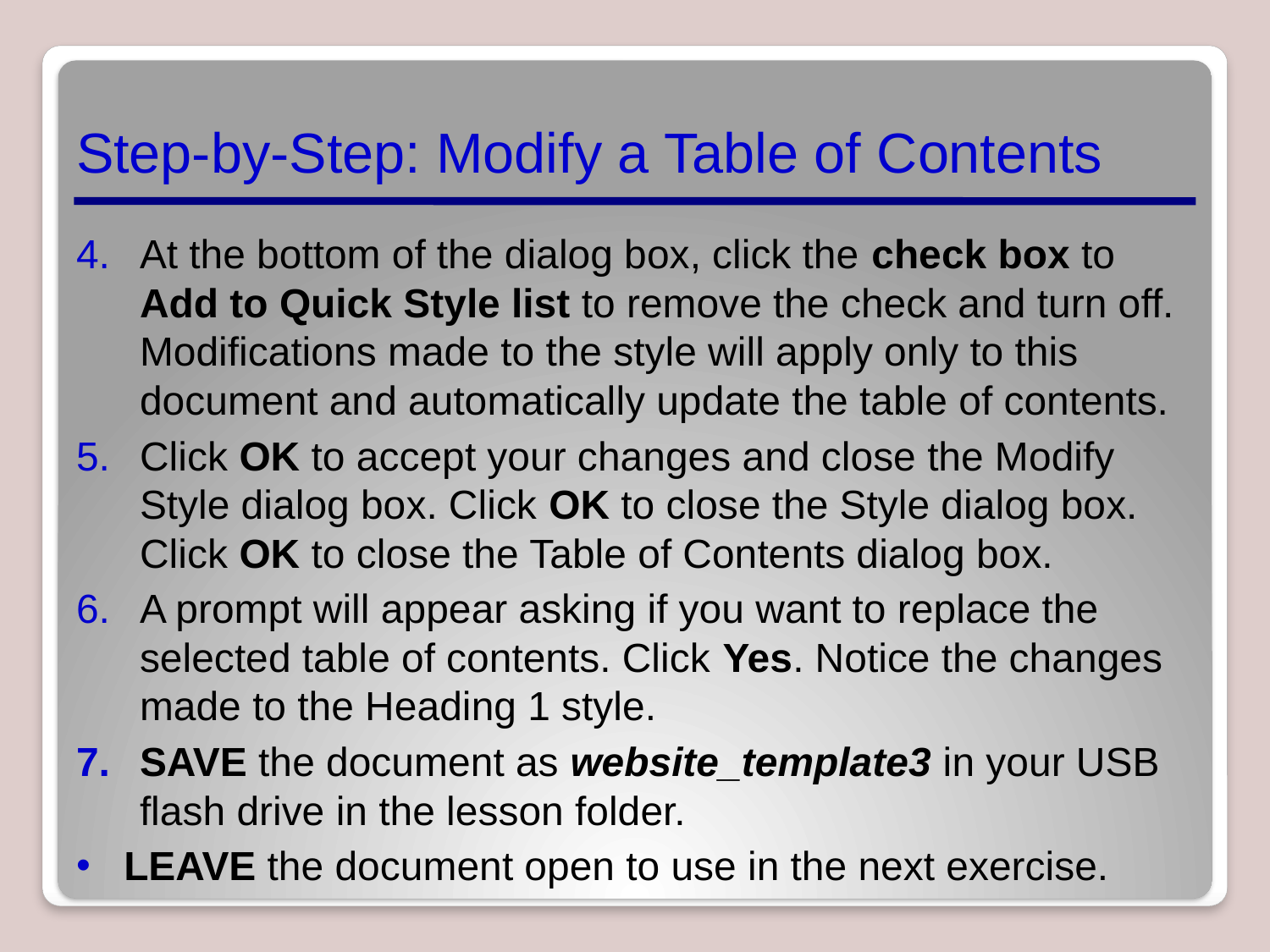

# Step-by-Step: Modify a Table of Contents
At the bottom of the dialog box, click the check box to Add to Quick Style list to remove the check and turn off. Modifications made to the style will apply only to this document and automatically update the table of contents.
Click OK to accept your changes and close the Modify Style dialog box. Click OK to close the Style dialog box. Click OK to close the Table of Contents dialog box.
A prompt will appear asking if you want to replace the selected table of contents. Click Yes. Notice the changes made to the Heading 1 style.
SAVE the document as website_template3 in your USB flash drive in the lesson folder.
LEAVE the document open to use in the next exercise.